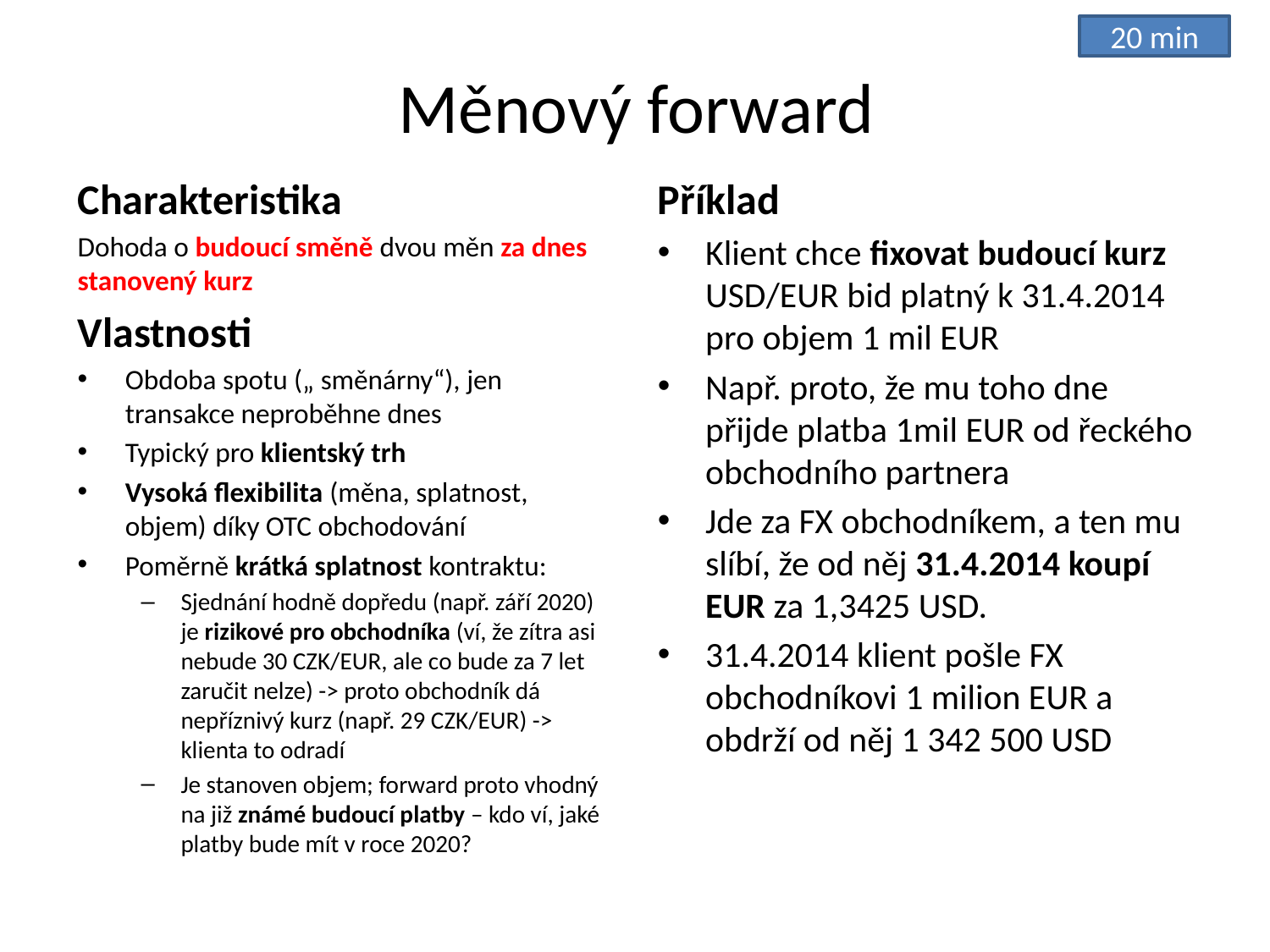

20 min
# Měnový forward
Charakteristika
Dohoda o budoucí směně dvou měn za dnes stanovený kurz
Vlastnosti
Obdoba spotu („ směnárny“), jen transakce neproběhne dnes
Typický pro klientský trh
Vysoká flexibilita (měna, splatnost, objem) díky OTC obchodování
Poměrně krátká splatnost kontraktu:
Sjednání hodně dopředu (např. září 2020) je rizikové pro obchodníka (ví, že zítra asi nebude 30 CZK/EUR, ale co bude za 7 let zaručit nelze) -> proto obchodník dá nepříznivý kurz (např. 29 CZK/EUR) -> klienta to odradí
Je stanoven objem; forward proto vhodný na již známé budoucí platby – kdo ví, jaké platby bude mít v roce 2020?
Příklad
Klient chce fixovat budoucí kurz USD/EUR bid platný k 31.4.2014 pro objem 1 mil EUR
Např. proto, že mu toho dne přijde platba 1mil EUR od řeckého obchodního partnera
Jde za FX obchodníkem, a ten mu slíbí, že od něj 31.4.2014 koupí EUR za 1,3425 USD.
31.4.2014 klient pošle FX obchodníkovi 1 milion EUR a obdrží od něj 1 342 500 USD